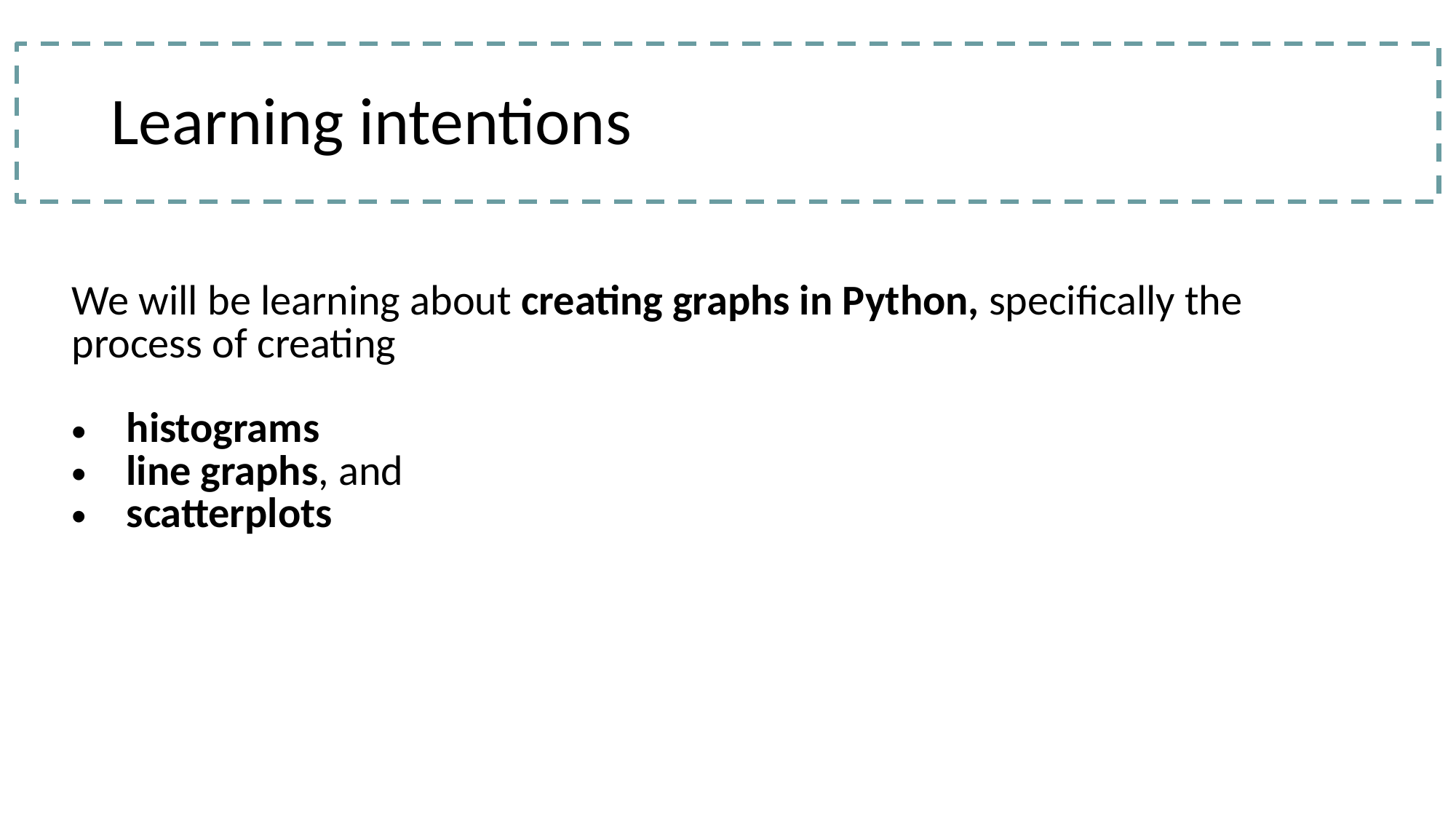

# Learning intentions
| We will be learning about creating graphs in Python, specifically the process of creating histograms line graphs, and scatterplots |
| --- |